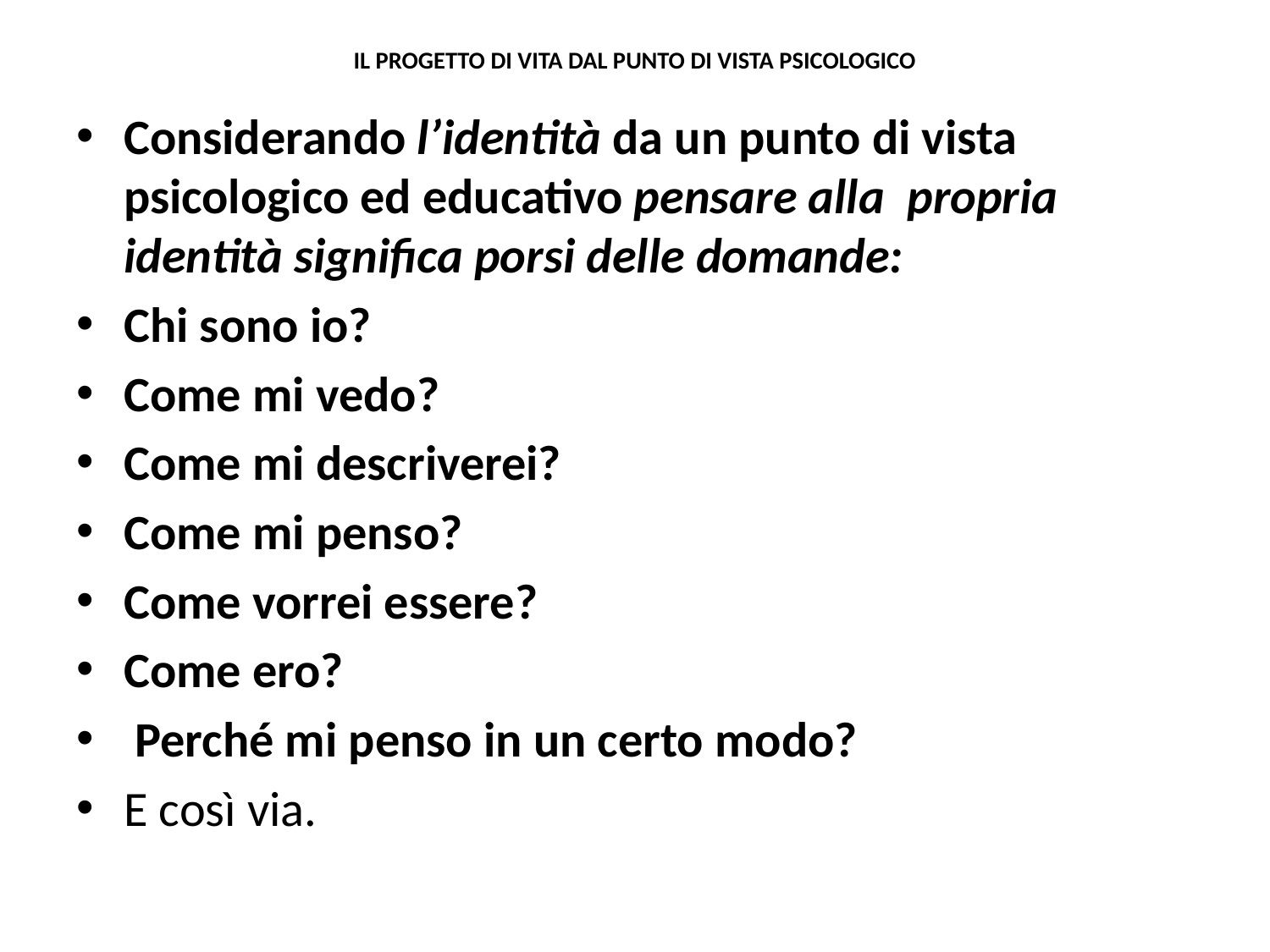

# IL PROGETTO DI VITA DAL PUNTO DI VISTA PSICOLOGICO
Considerando l’identità da un punto di vista psicologico ed educativo pensare alla  propria  identità significa porsi delle domande:
Chi sono io?
Come mi vedo?
Come mi descriverei?
Come mi penso?
Come vorrei essere?
Come ero?
 Perché mi penso in un certo modo?
E così via.